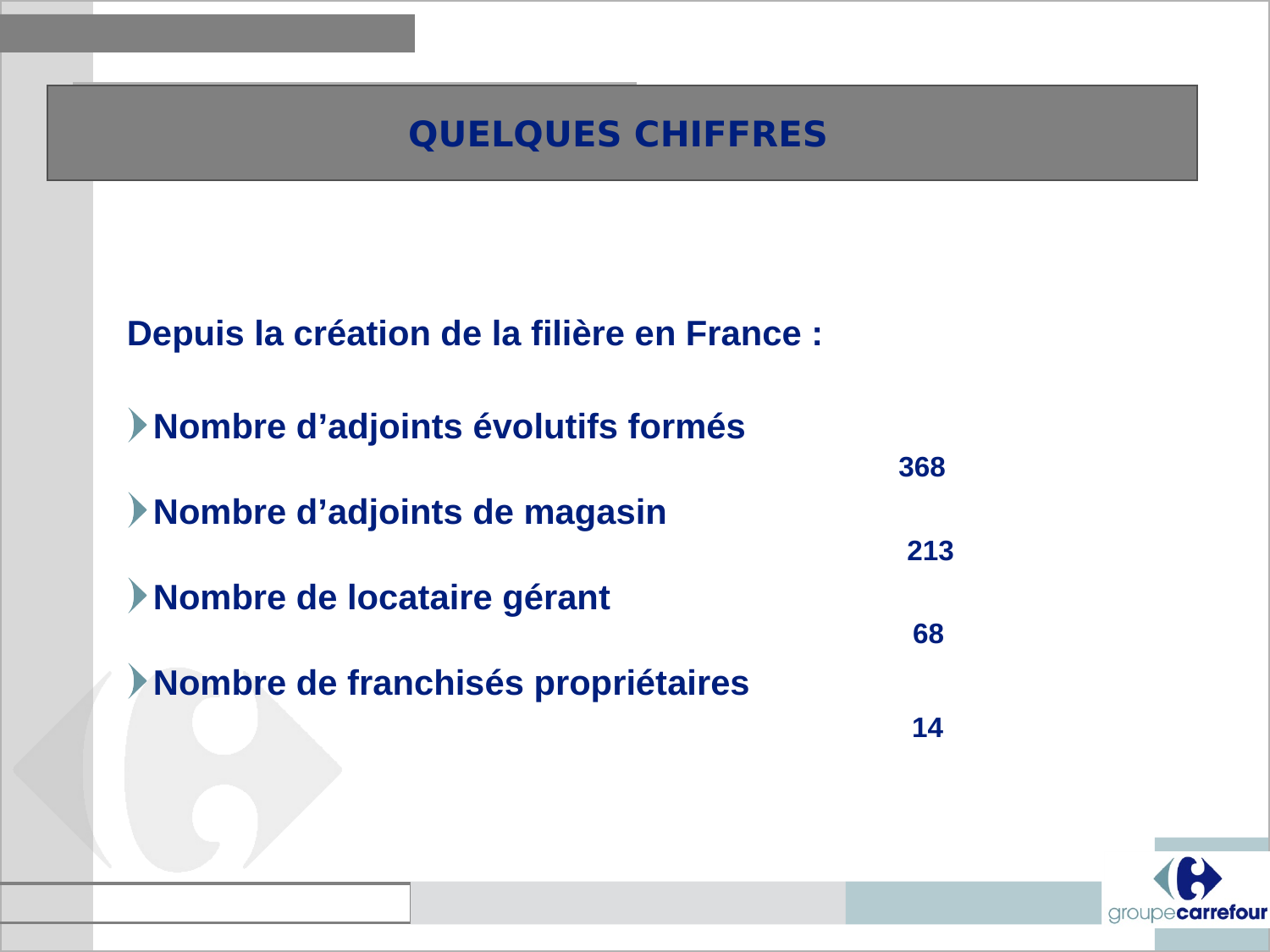

QUELQUES CHIFFRES
#
Depuis la création de la filière en France :
Nombre d’adjoints évolutifs formés
Nombre d’adjoints de magasin
Nombre de locataire gérant
Nombre de franchisés propriétaires
368
213
  68
  14